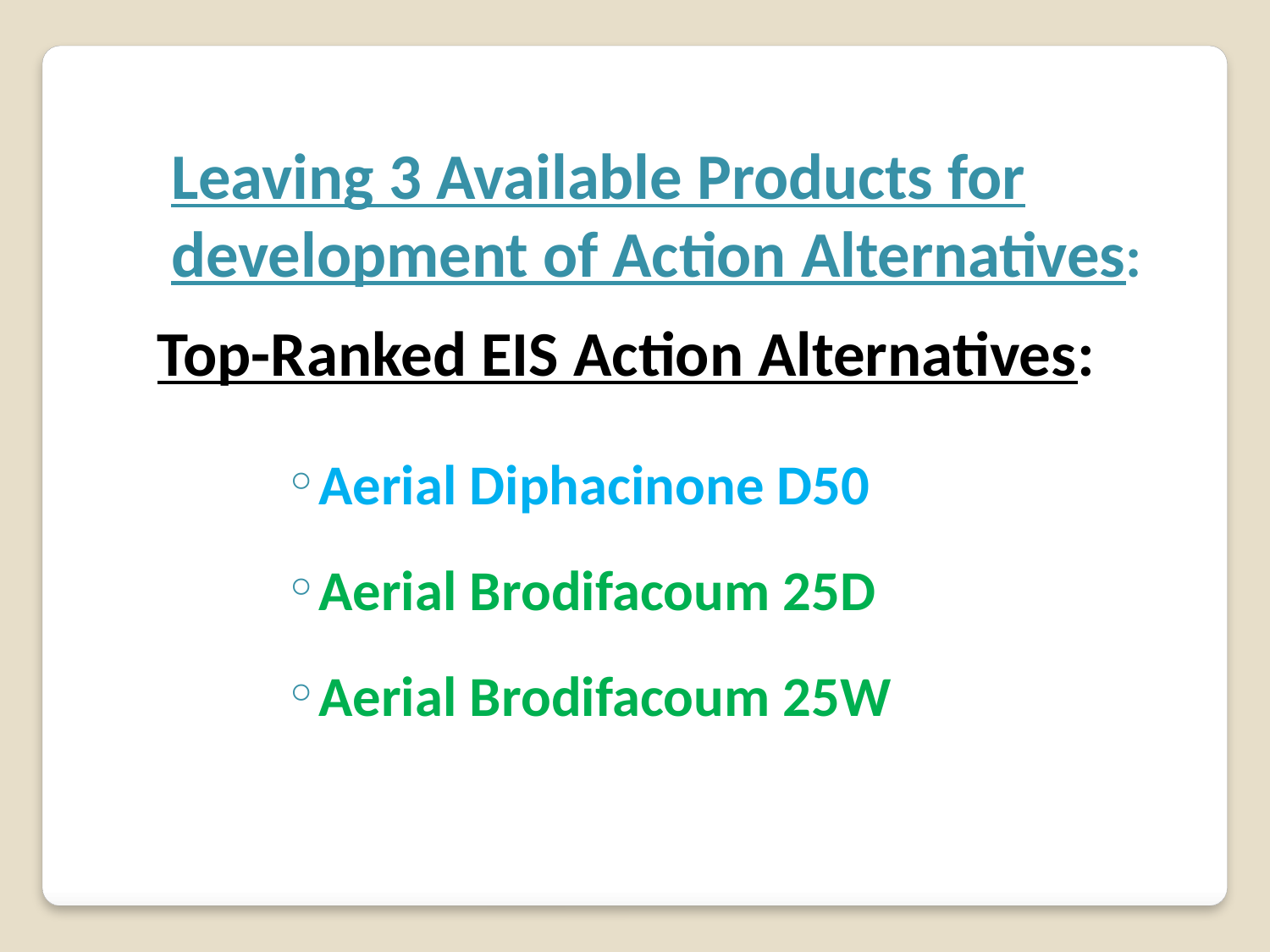

Leaving 3 Available Products for development of Action Alternatives:
 Top-Ranked EIS Action Alternatives:
Aerial Diphacinone D50
Aerial Brodifacoum 25D
Aerial Brodifacoum 25W